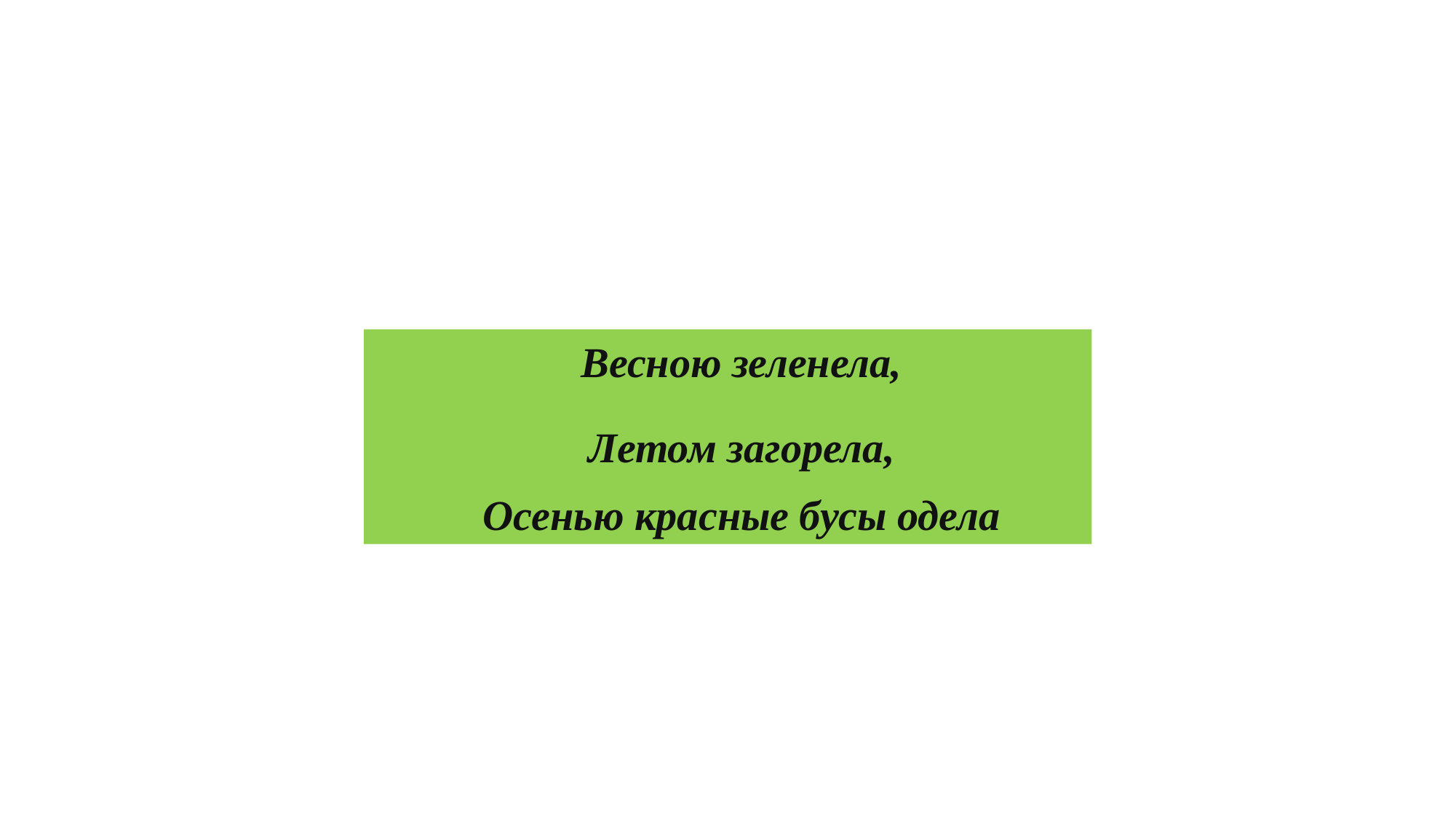

Весною зеленела,
Летом загорела,
Осенью красные бусы одела